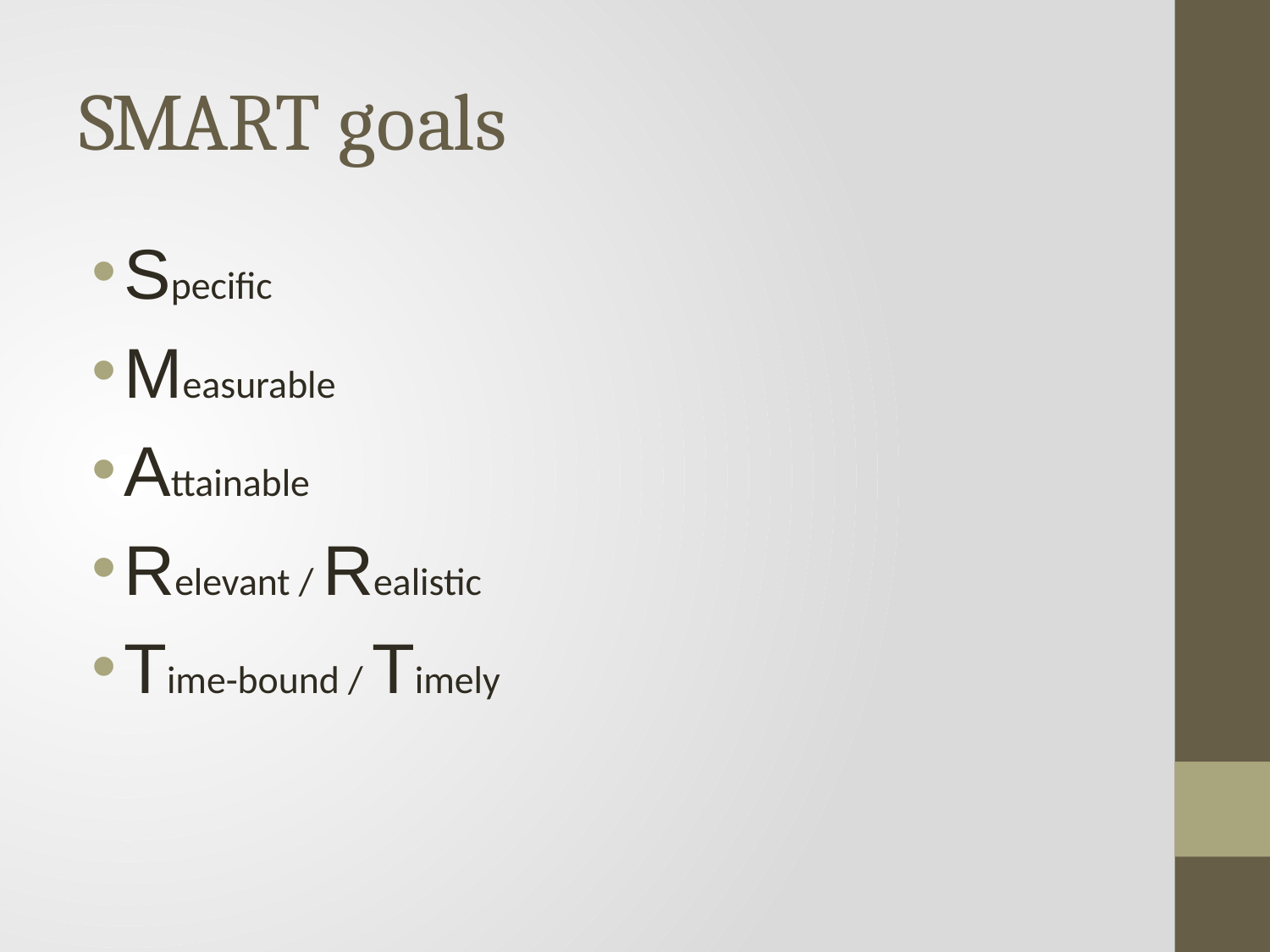

# SMART goals
Specific
Measurable
Attainable
Relevant / Realistic
Time-bound / Timely